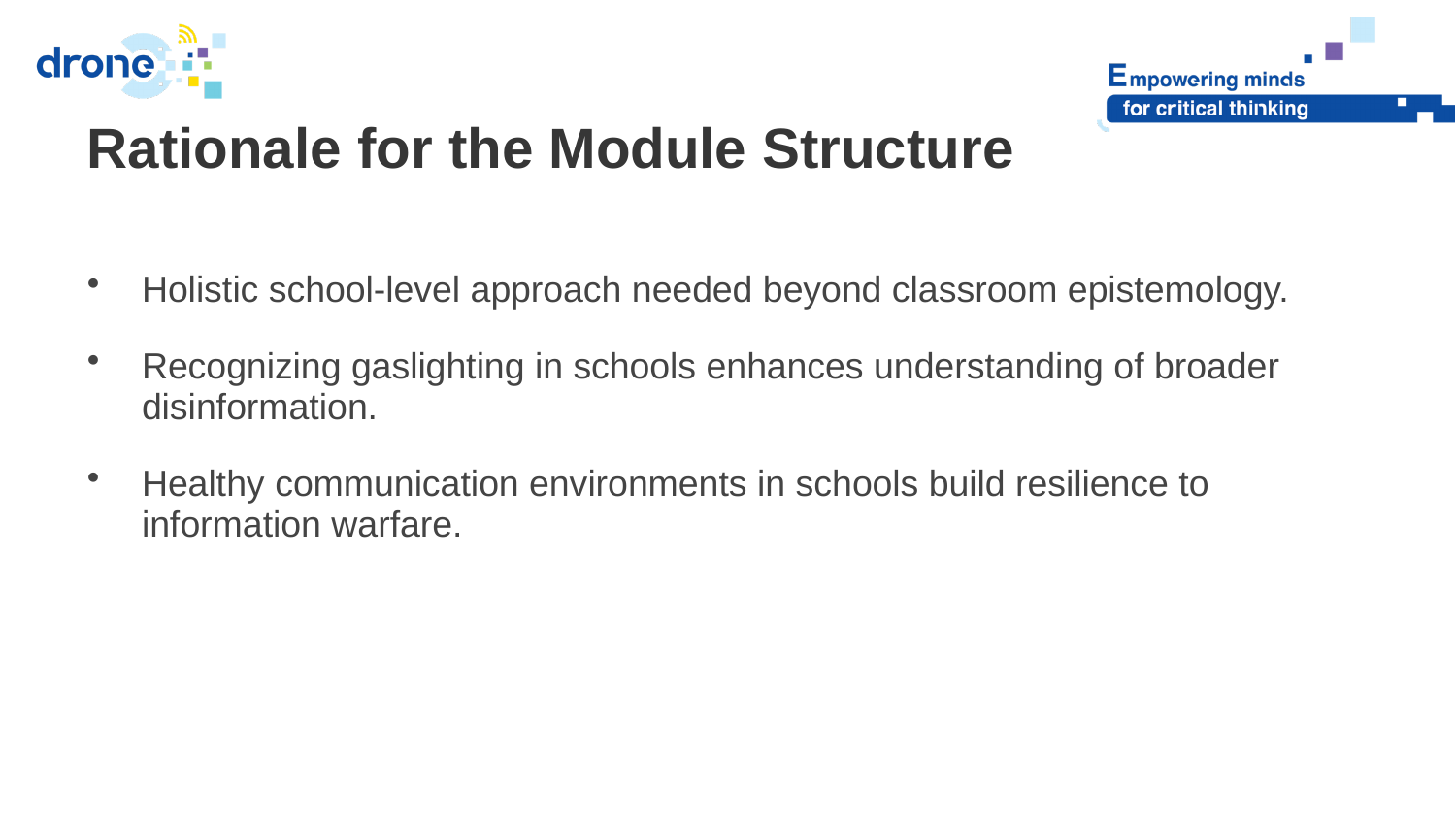

Rationale for the Module Structure
Holistic school-level approach needed beyond classroom epistemology.
Recognizing gaslighting in schools enhances understanding of broader disinformation.
Healthy communication environments in schools build resilience to information warfare.